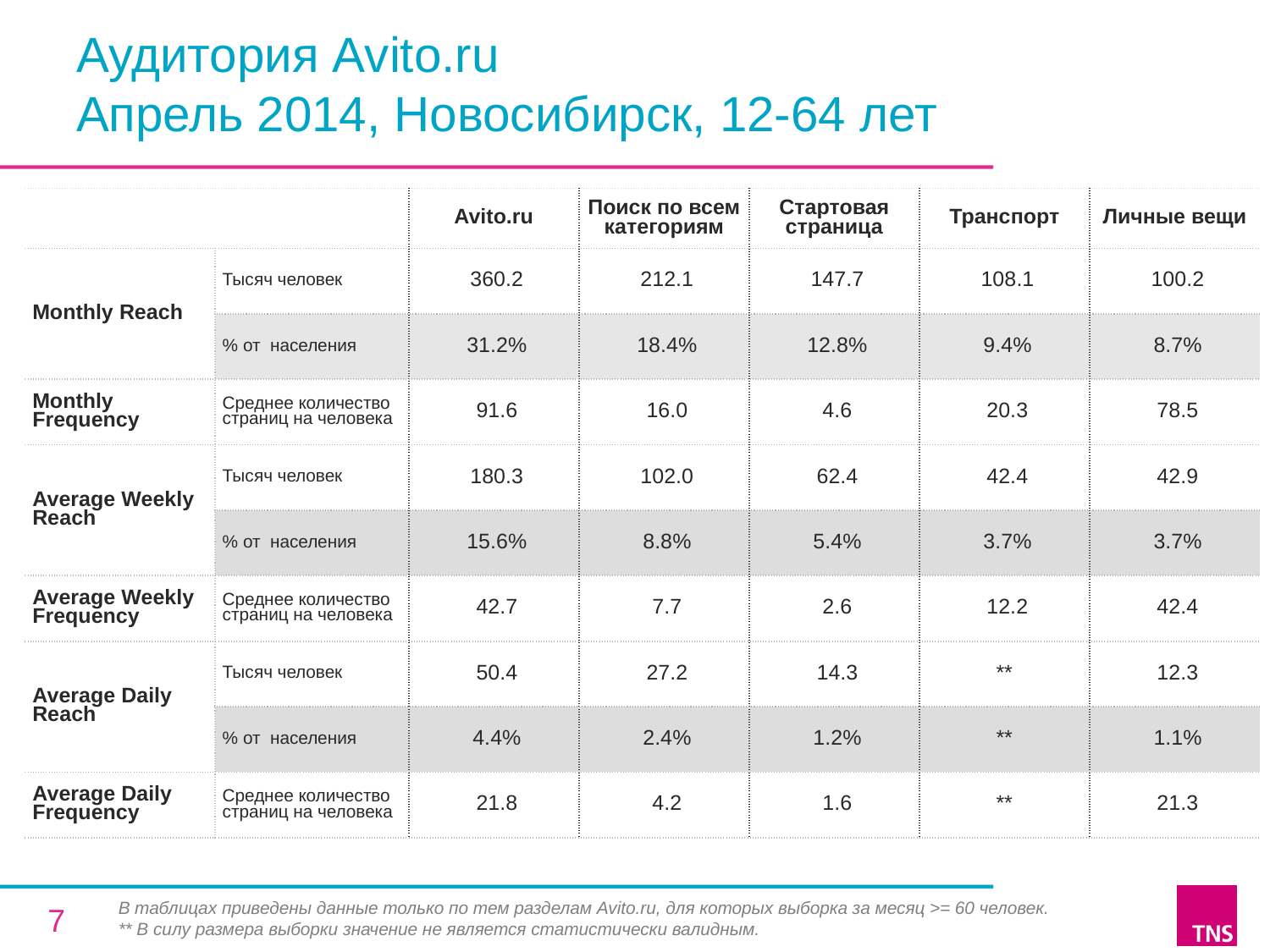

# Аудитория Avito.ru Апрель 2014, Новосибирск, 12-64 лет
|  |  | Avito.ru | Поиск по всем категориям | Стартовая страница | Транспорт | Личные вещи |
| --- | --- | --- | --- | --- | --- | --- |
| Monthly Reach | Тысяч человек | 360.2 | 212.1 | 147.7 | 108.1 | 100.2 |
|  | % от населения | 31.2% | 18.4% | 12.8% | 9.4% | 8.7% |
| Monthly Frequency | Среднее количество страниц на человека | 91.6 | 16.0 | 4.6 | 20.3 | 78.5 |
| Average Weekly Reach | Тысяч человек | 180.3 | 102.0 | 62.4 | 42.4 | 42.9 |
|  | % от населения | 15.6% | 8.8% | 5.4% | 3.7% | 3.7% |
| Average Weekly Frequency | Среднее количество страниц на человека | 42.7 | 7.7 | 2.6 | 12.2 | 42.4 |
| Average Daily Reach | Тысяч человек | 50.4 | 27.2 | 14.3 | \*\* | 12.3 |
|  | % от населения | 4.4% | 2.4% | 1.2% | \*\* | 1.1% |
| Average Daily Frequency | Среднее количество страниц на человека | 21.8 | 4.2 | 1.6 | \*\* | 21.3 |
В таблицах приведены данные только по тем разделам Avito.ru, для которых выборка за месяц >= 60 человек.
** В силу размера выборки значение не является статистически валидным.
7